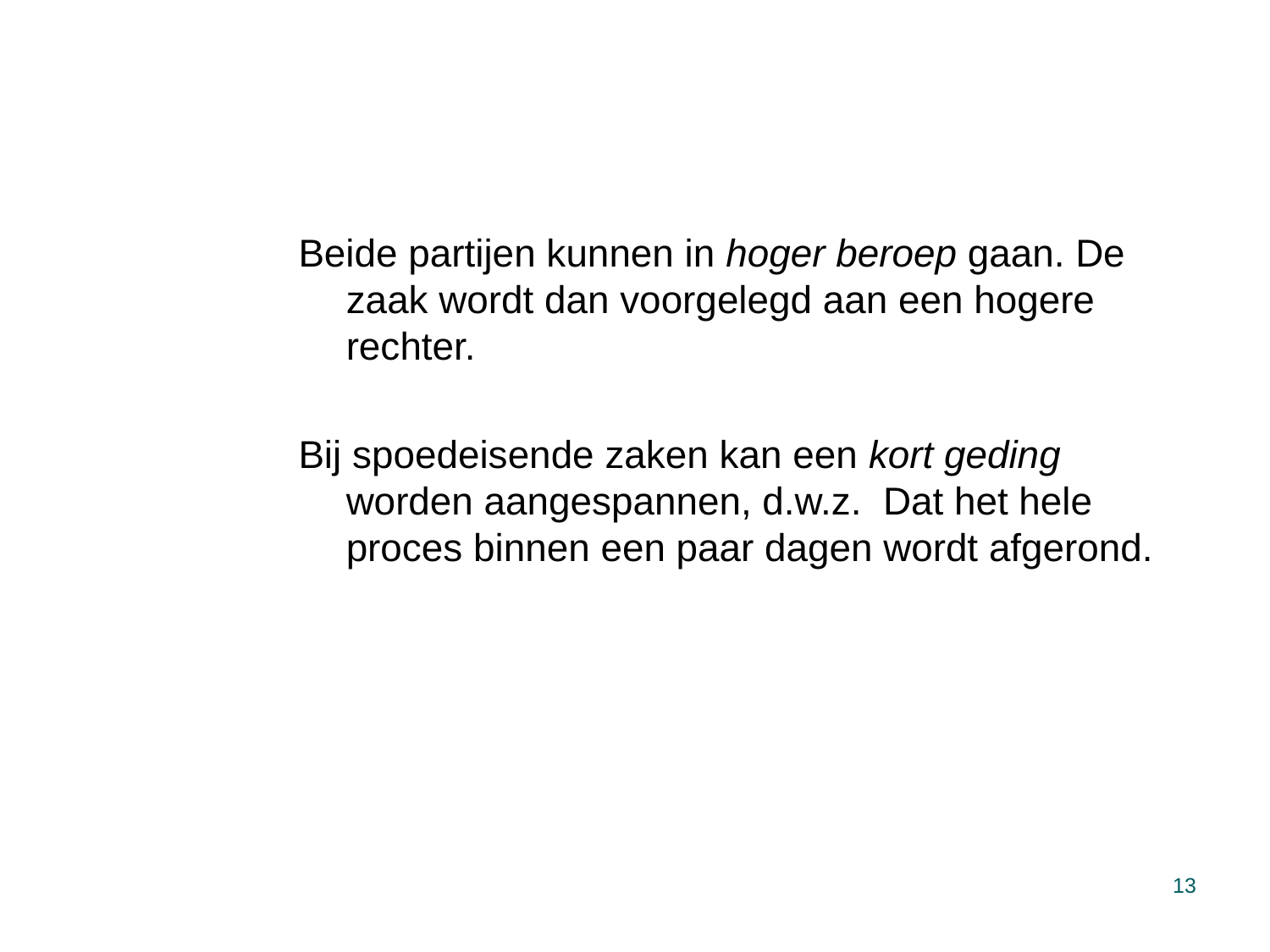

#
Beide partijen kunnen in hoger beroep gaan. De zaak wordt dan voorgelegd aan een hogere rechter.

Bij spoedeisende zaken kan een kort geding worden aangespannen, d.w.z.  Dat het hele proces binnen een paar dagen wordt afgerond.
13